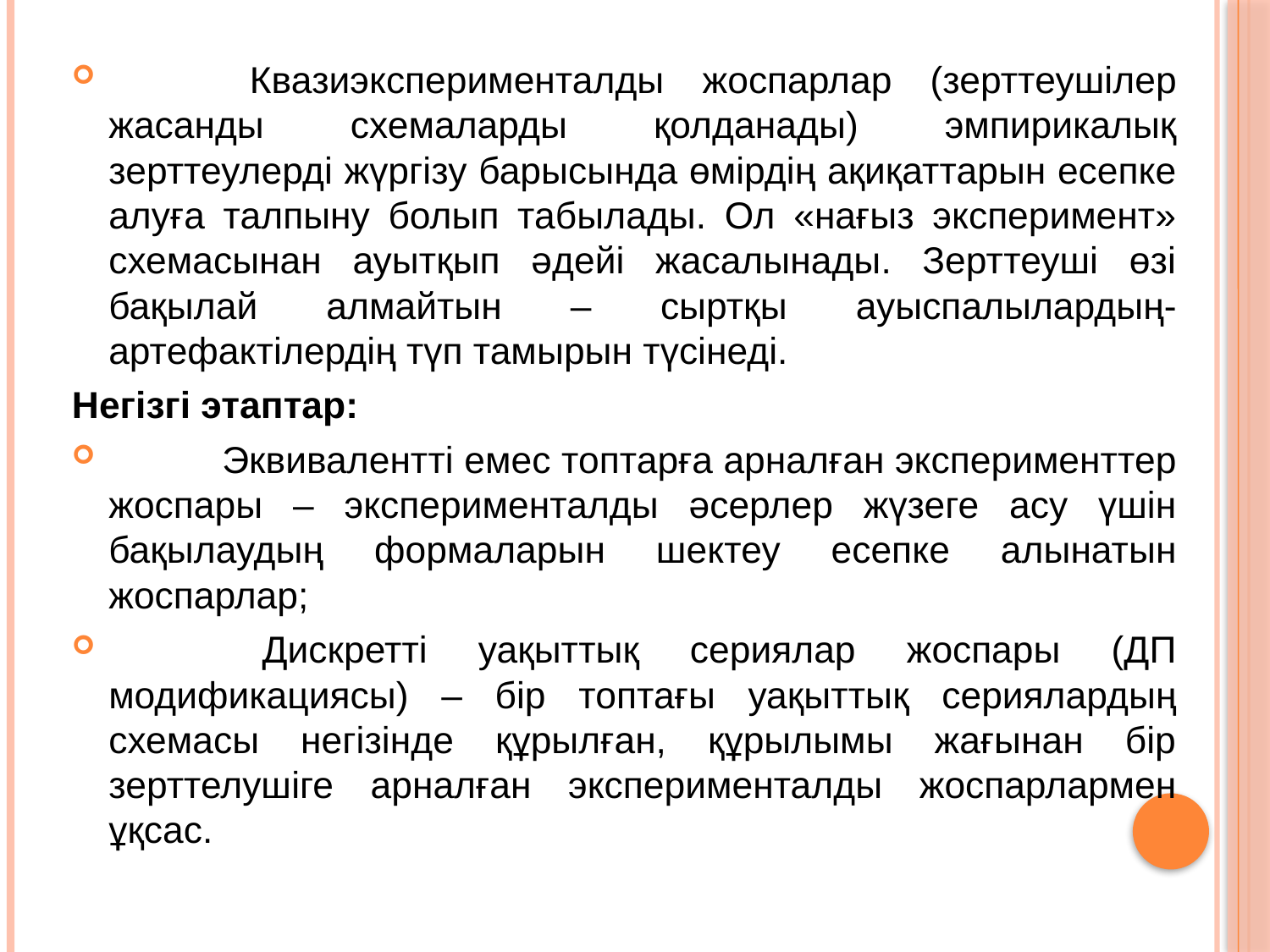

Квазиэксперименталды жоспарлар (зерттеушілер жасанды схемаларды қолданады) эмпирикалық зерттеулерді жүргізу барысында өмірдің ақиқаттарын есепке алуға талпыну болып табылады. Ол «нағыз эксперимент» схемасынан ауытқып әдейі жасалынады. Зерттеуші өзі бақылай алмайтын – сыртқы ауыспалылардың- артефактілердің түп тамырын түсінеді.
Негізгі этаптар:
 	Эквивалентті емес топтарға арналған эксперименттер жоспары – эксперименталды әсерлер жүзеге асу үшін бақылаудың формаларын шектеу есепке алынатын жоспарлар;
 	Дискретті уақыттық сериялар жоспары (ДП модификациясы) – бір топтағы уақыттық сериялардың схемасы негізінде құрылған, құрылымы жағынан бір зерттелушіге арналған эксперименталды жоспарлармен ұқсас.